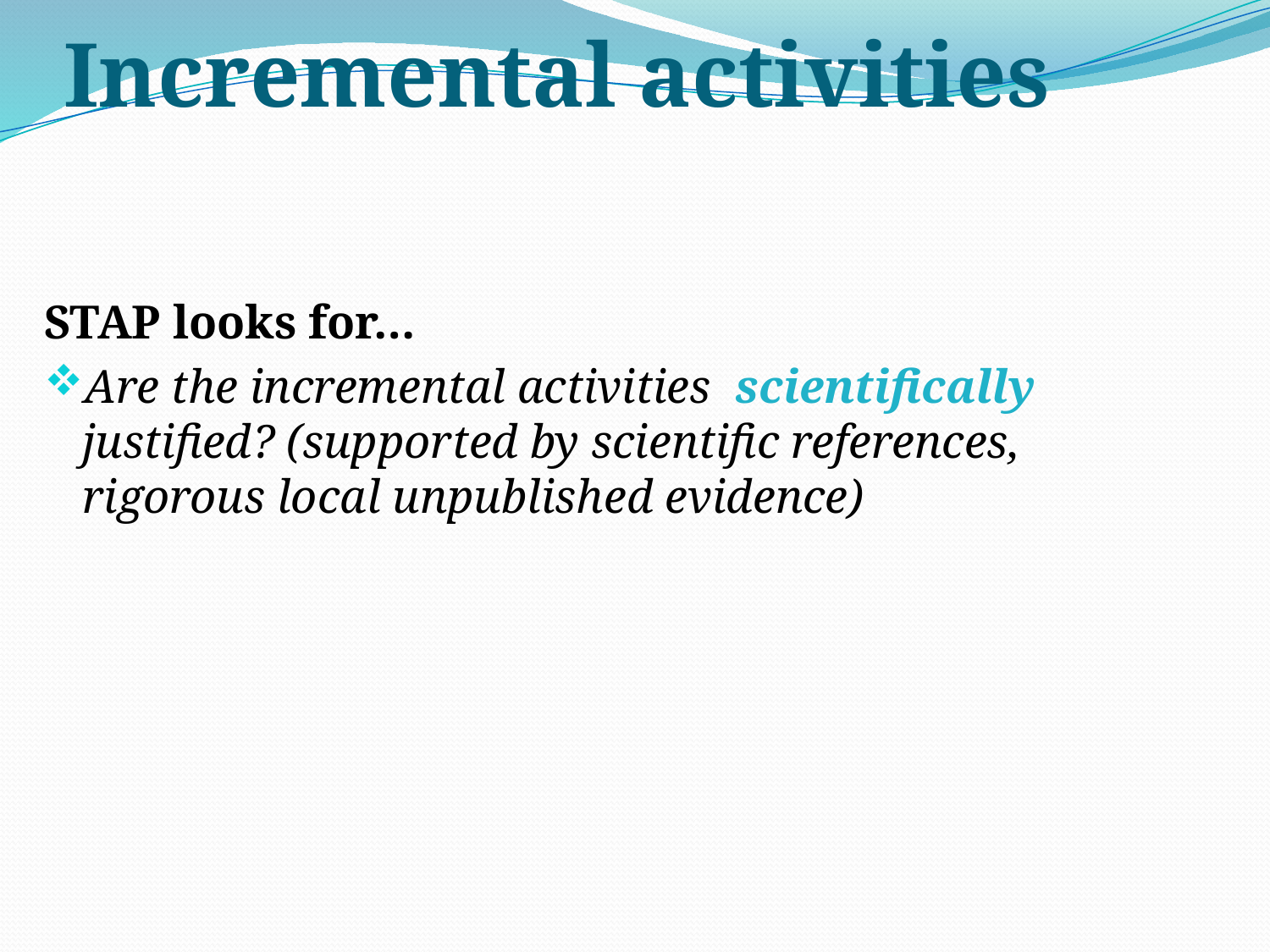

# Incremental activities

STAP looks for…
Are the incremental activities  scientifically justified? (supported by scientific references, rigorous local unpublished evidence)